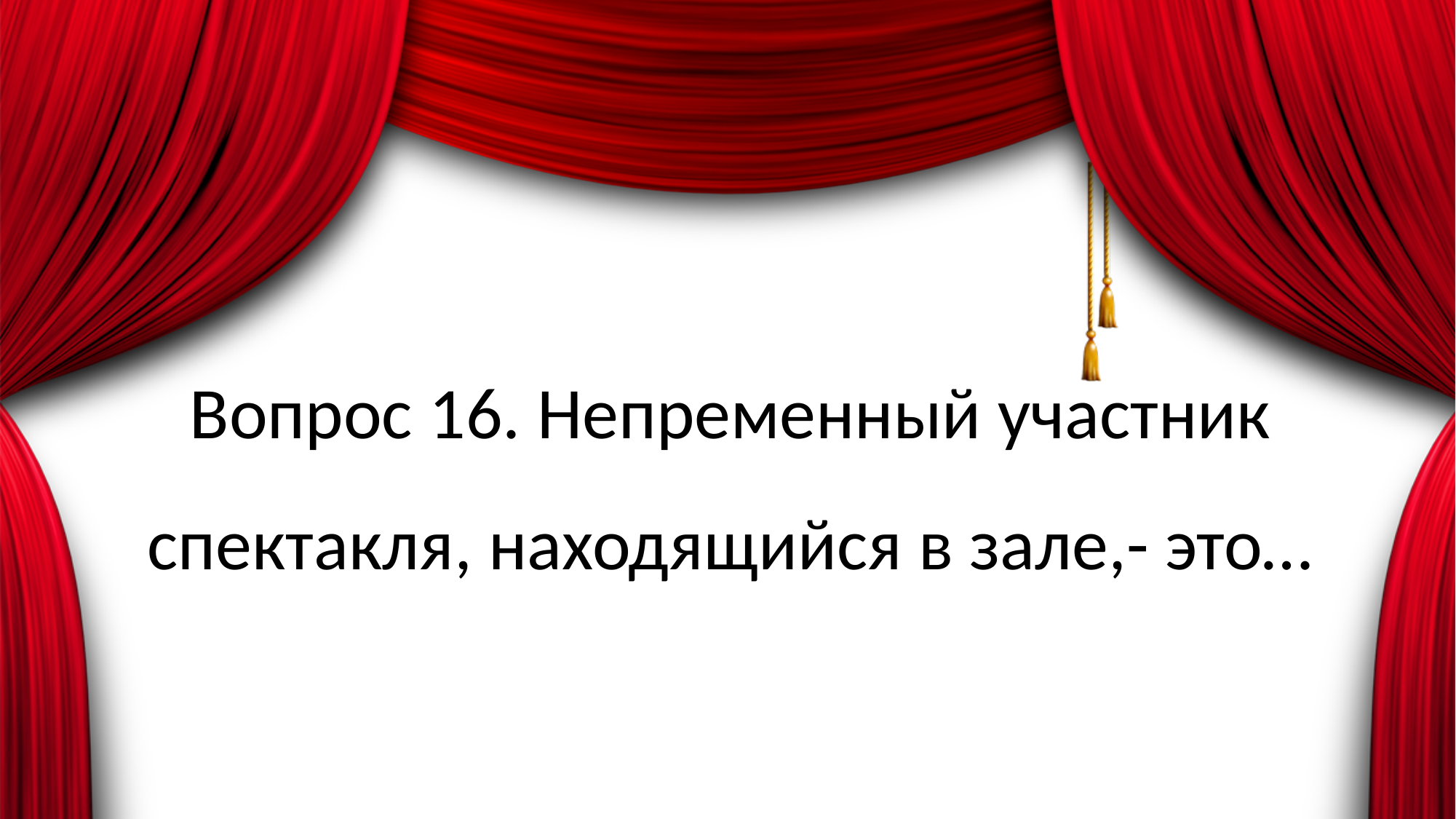

# Вопрос 16. Непременный участник спектакля, находящийся в зале,- это…